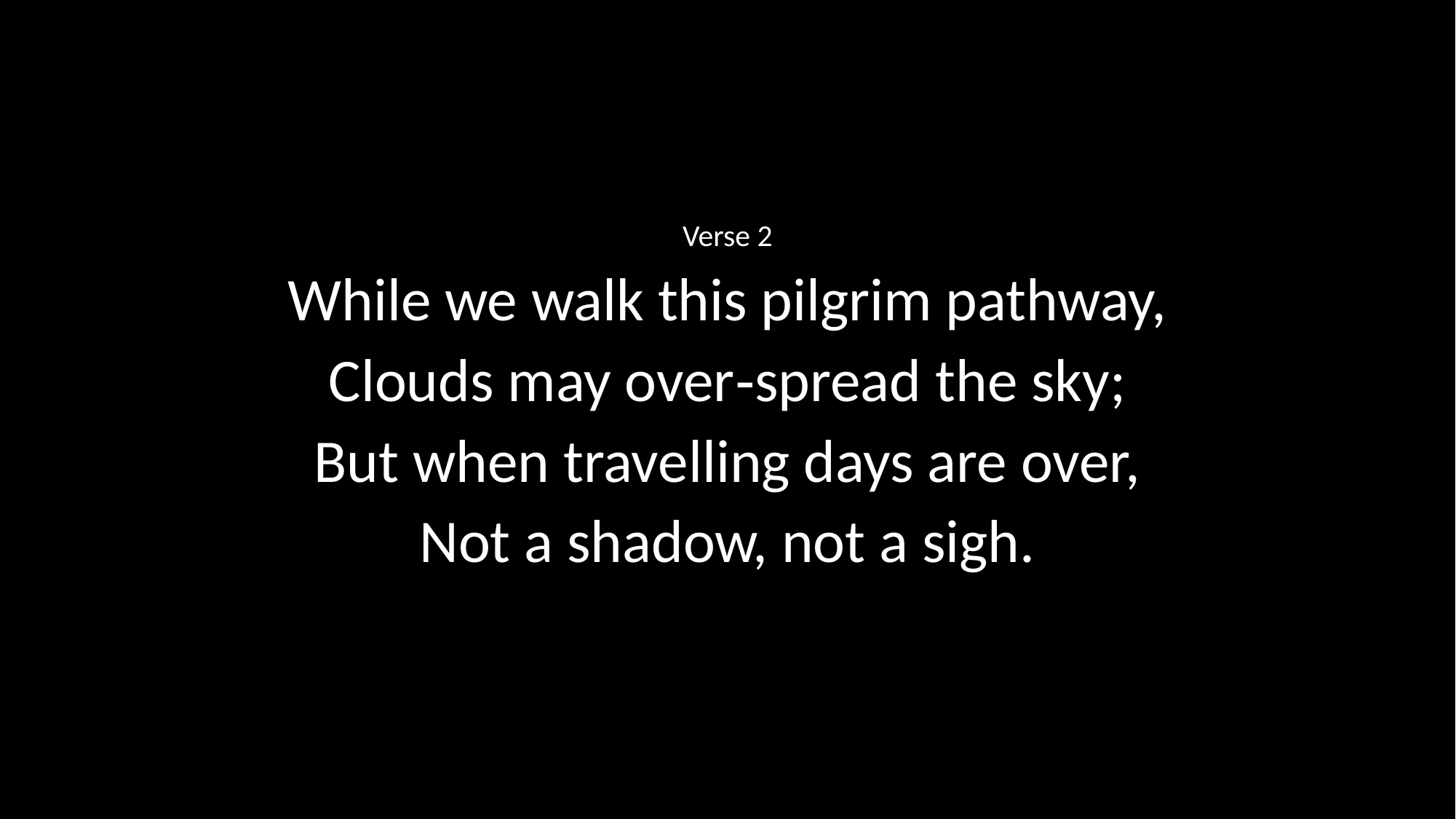

Verse 2
While we walk this pilgrim pathway,
Clouds may over‑spread the sky;
But when travelling days are over,
Not a shadow, not a sigh.